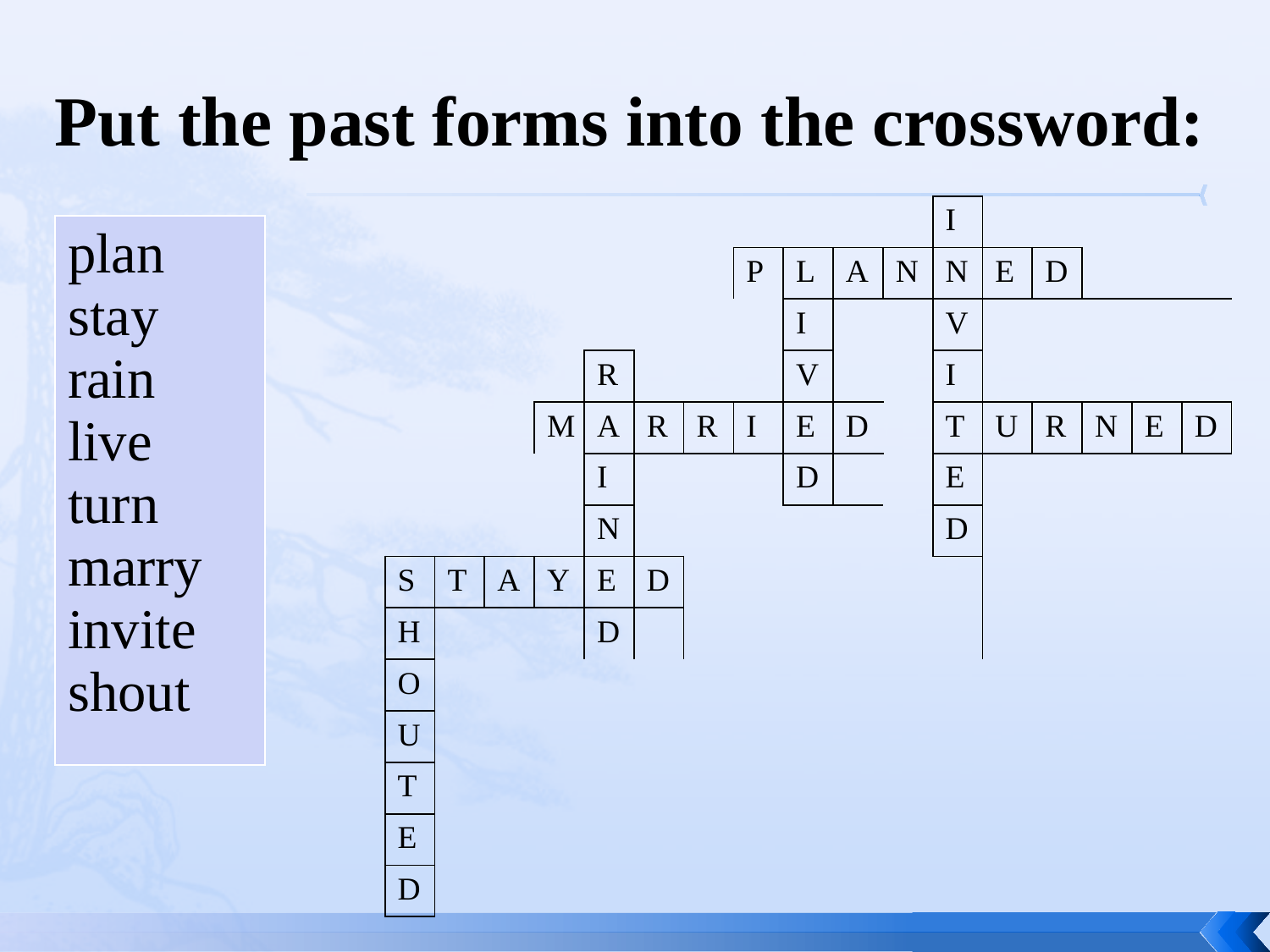

# Put the past forms into the crossword:
|  |  |  |  |  |  |  |  |  |  |  | I |  |  |  |  |  |
| --- | --- | --- | --- | --- | --- | --- | --- | --- | --- | --- | --- | --- | --- | --- | --- | --- |
|  |  |  |  |  |  |  | P | L | A | N | N | E | D |  |  |  |
|  |  |  |  |  |  |  |  | I |  |  | V |  |  |  |  |  |
|  |  |  |  | R |  |  |  | V |  |  | I |  |  |  |  |  |
|  |  |  | M | A | R | R | I | E | D |  | T | U | R | N | E | D |
|  |  |  |  | I |  |  |  | D |  |  | E |  |  |  |  |  |
|  |  |  |  | N |  |  |  |  |  |  | D |  |  |  |  |  |
| S | T | A | Y | E | D |  |  |  |  |  |  |  |  |  |  |  |
| H |  |  |  | D |  |  |  |  |  |  |  |  |  |  |  |  |
| O |  |  |  |  |  |  |  |  |  |  |  |  |  |  |  |  |
| U |  |  |  |  |  |  |  |  |  |  |  |  |  |  |  |  |
| T |  |  |  |  |  |  |  |  |  |  |  |  |  |  |  |  |
| E |  |  |  |  |  |  |  |  |  |  |  |  |  |  |  |  |
| D |  |  |  |  |  |  |  |  |  |  |  |  |  |  |  |  |
| plan stay rain live turn marry invite shout |
| --- |